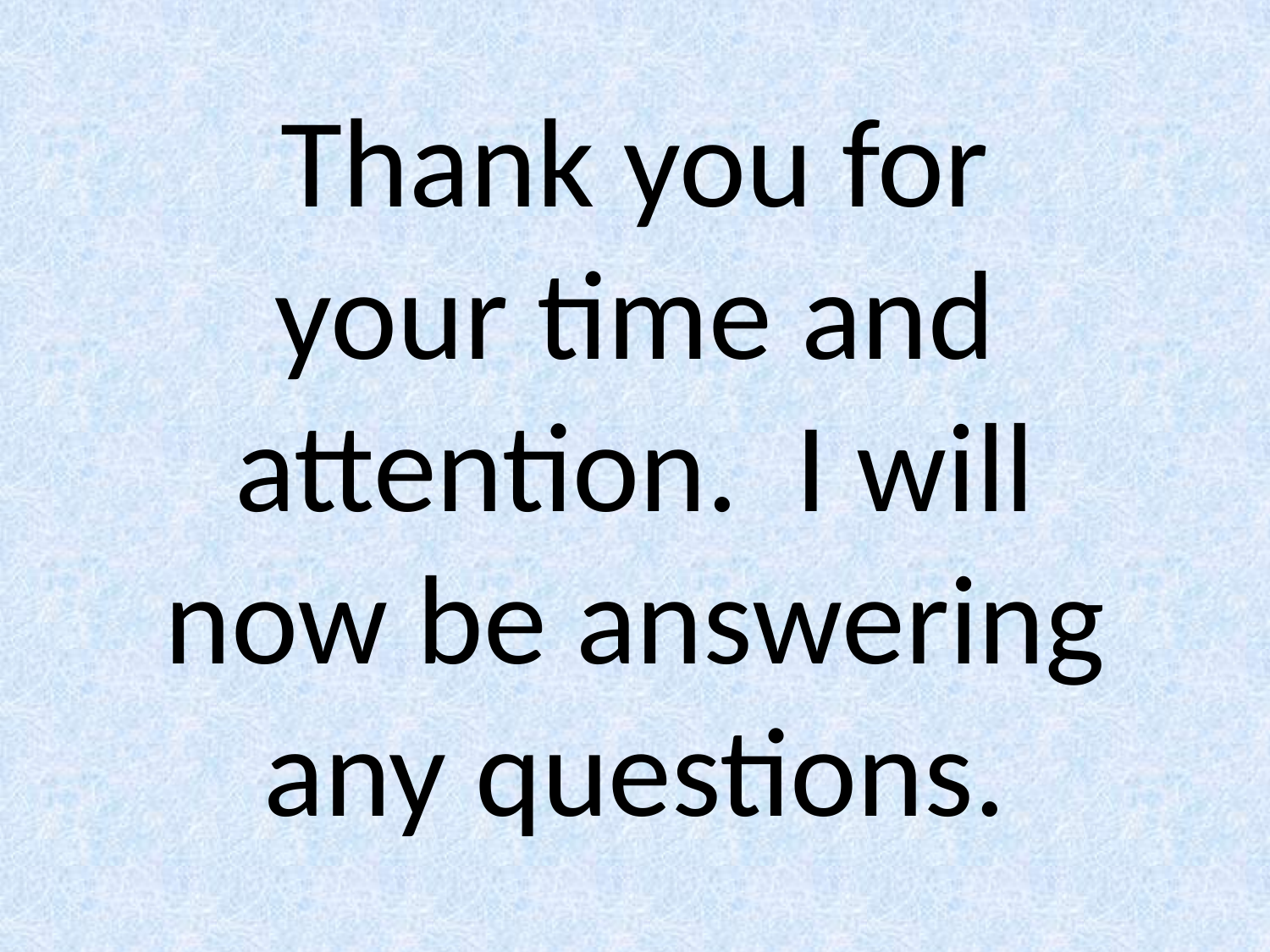

Thank you for your time and attention.  I will now be answering any questions.